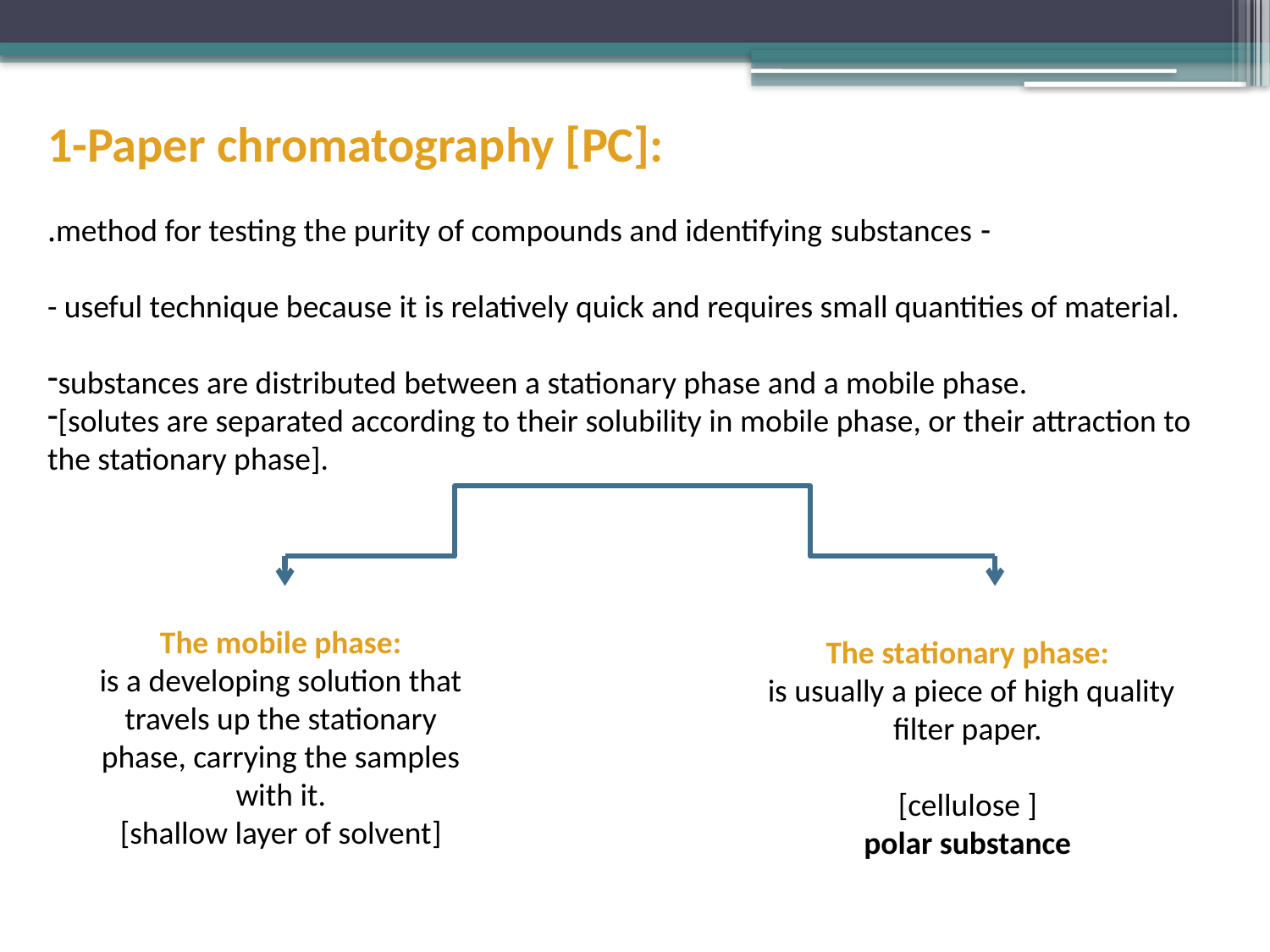

1-Paper chromatography [PC]:

- method for testing the purity of compounds and identifying substances.

- useful technique because it is relatively quick and requires small quantities of material.

substances are distributed between a stationary phase and a mobile phase.
[solutes are separated according to their solubility in mobile phase, or their attraction to the stationary phase].

The mobile phase:
is a developing solution that travels up the stationary
phase, carrying the samples with it.
[shallow layer of solvent]

The stationary phase:
 is usually a piece of high quality filter paper.

[cellulose ]
polar substance